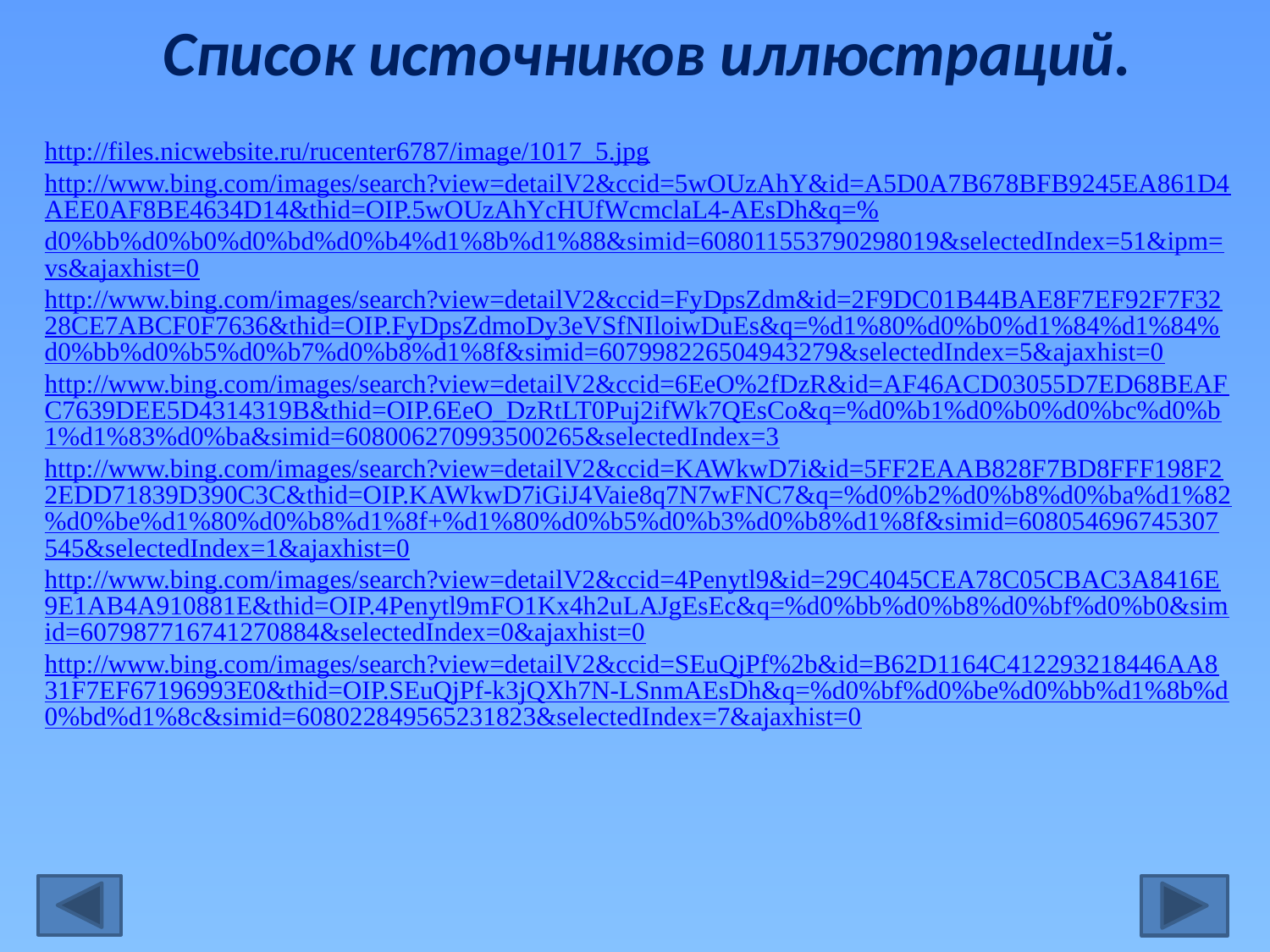

Список источников иллюстраций.

http://files.nicwebsite.ru/rucenter6787/image/1017_5.jpg
http://www.bing.com/images/search?view=detailV2&ccid=5wOUzAhY&id=A5D0A7B678BFB9245EA861D4AEE0AF8BE4634D14&thid=OIP.5wOUzAhYcHUfWcmclaL4-AEsDh&q=%d0%bb%d0%b0%d0%bd%d0%b4%d1%8b%d1%88&simid=608011553790298019&selectedIndex=51&ipm=vs&ajaxhist=0
http://www.bing.com/images/search?view=detailV2&ccid=FyDpsZdm&id=2F9DC01B44BAE8F7EF92F7F3228CE7ABCF0F7636&thid=OIP.FyDpsZdmoDy3eVSfNIloiwDuEs&q=%d1%80%d0%b0%d1%84%d1%84%d0%bb%d0%b5%d0%b7%d0%b8%d1%8f&simid=607998226504943279&selectedIndex=5&ajaxhist=0
http://www.bing.com/images/search?view=detailV2&ccid=6EeO%2fDzR&id=AF46ACD03055D7ED68BEAFC7639DEE5D4314319B&thid=OIP.6EeO_DzRtLT0Puj2ifWk7QEsCo&q=%d0%b1%d0%b0%d0%bc%d0%b1%d1%83%d0%ba&simid=608006270993500265&selectedIndex=3
http://www.bing.com/images/search?view=detailV2&ccid=KAWkwD7i&id=5FF2EAAB828F7BD8FFF198F22EDD71839D390C3C&thid=OIP.KAWkwD7iGiJ4Vaie8q7N7wFNC7&q=%d0%b2%d0%b8%d0%ba%d1%82%d0%be%d1%80%d0%b8%d1%8f+%d1%80%d0%b5%d0%b3%d0%b8%d1%8f&simid=608054696745307545&selectedIndex=1&ajaxhist=0
http://www.bing.com/images/search?view=detailV2&ccid=4Penytl9&id=29C4045CEA78C05CBAC3A8416E9E1AB4A910881E&thid=OIP.4Penytl9mFO1Kx4h2uLAJgEsEc&q=%d0%bb%d0%b8%d0%bf%d0%b0&simid=607987716741270884&selectedIndex=0&ajaxhist=0
http://www.bing.com/images/search?view=detailV2&ccid=SEuQjPf%2b&id=B62D1164C412293218446AA831F7EF67196993E0&thid=OIP.SEuQjPf-k3jQXh7N-LSnmAEsDh&q=%d0%bf%d0%be%d0%bb%d1%8b%d0%bd%d1%8c&simid=608022849565231823&selectedIndex=7&ajaxhist=0